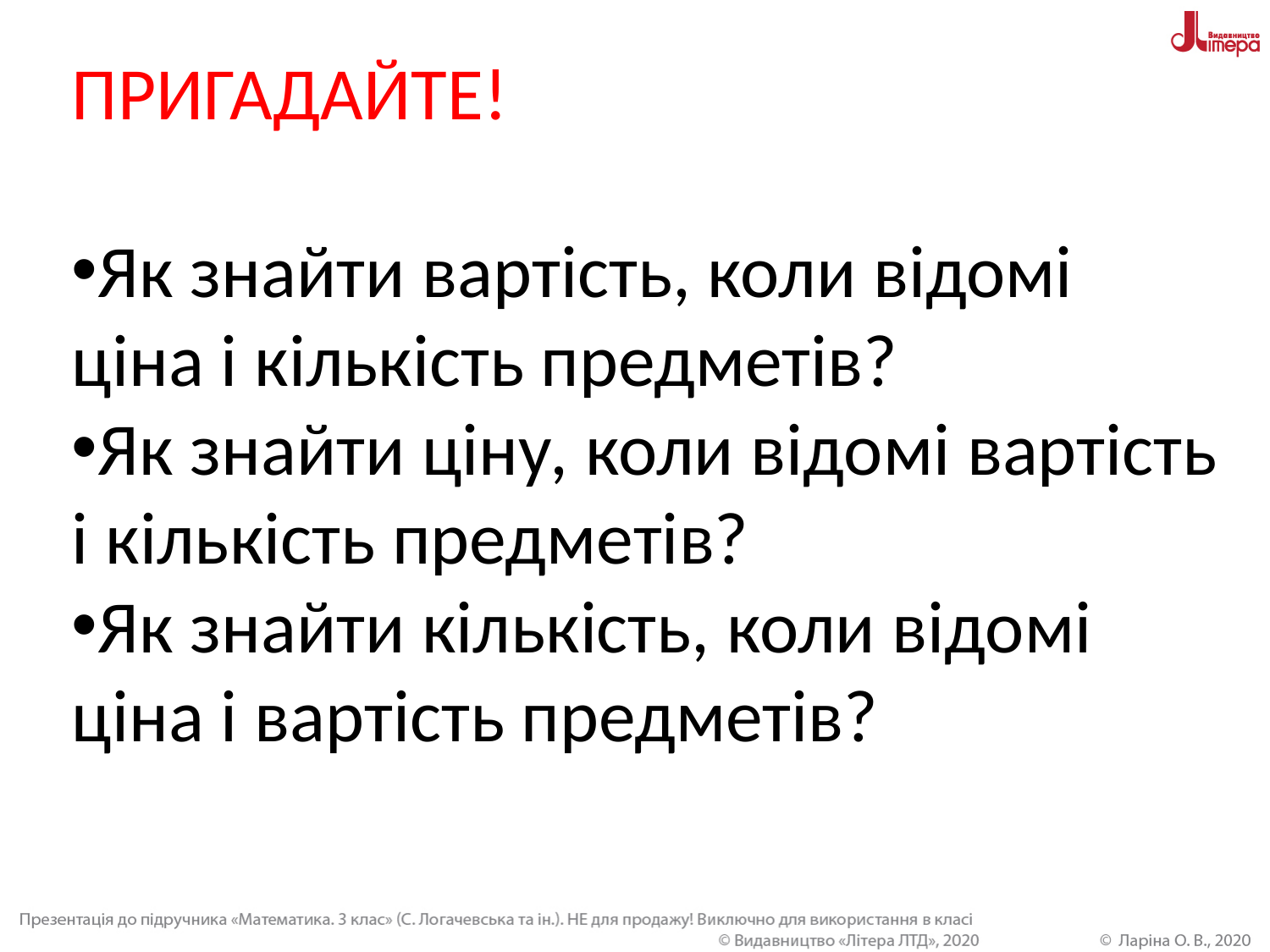

ПРИГАДАЙТЕ!

Як знайти вартість, коли відомі ціна і кількість предметів?
Як знайти ціну, коли відомі вартість і кількість предметів?
Як знайти кількість, коли відомі ціна і вартість предметів?